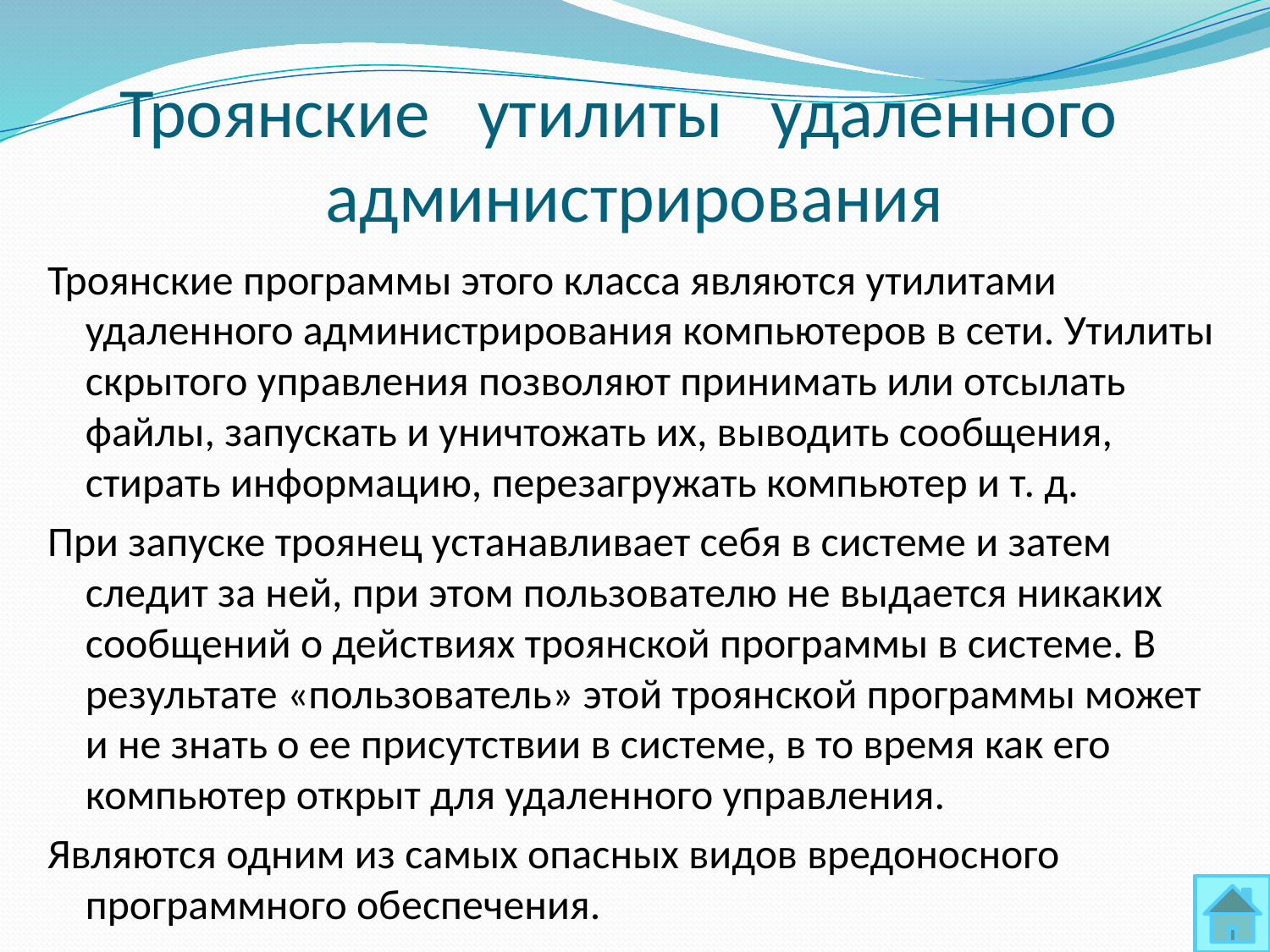

# Троянские   утилиты   удаленного   администрирования
Троянские программы этого класса являются утилитами удаленного администрирования компьютеров в сети. Утилиты скрытого управления позволяют принимать или отсылать файлы, запускать и уничтожать их, выводить сообщения, стирать информацию, перезагружать компьютер и т. д.
При запуске троянец устанавливает себя в системе и затем следит за ней, при этом пользователю не выдается никаких сообщений о действиях троянской программы в системе. В результате «пользователь» этой троянской программы может и не знать о ее присутствии в системе, в то время как его компьютер открыт для удаленного управления.
Являются одним из самых опасных видов вредоносного программного обеспечения.